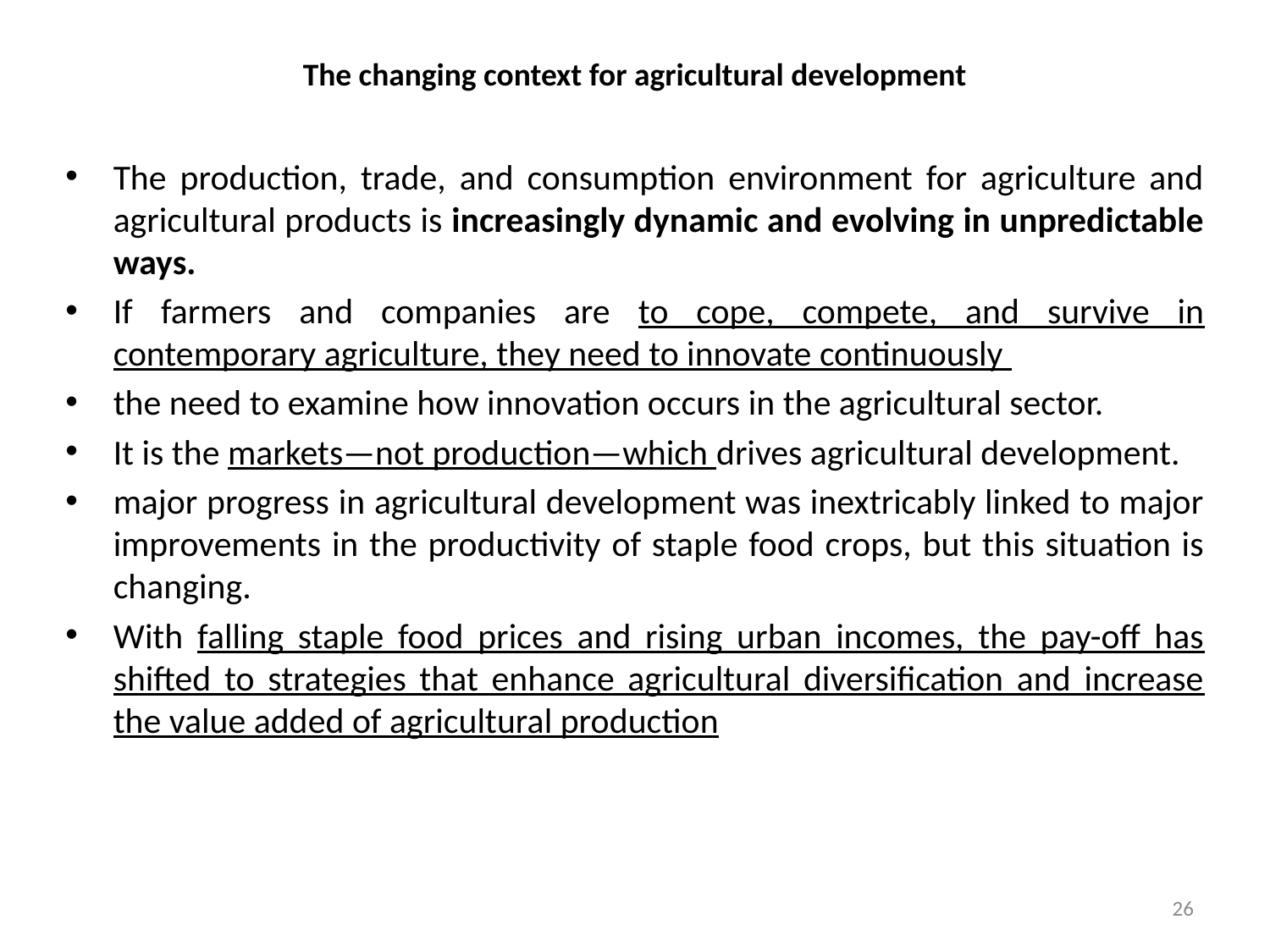

# The changing context for agricultural development
The production, trade, and consumption environment for agriculture and agricultural products is increasingly dynamic and evolving in unpredictable ways.
If farmers and companies are to cope, compete, and survive in contemporary agriculture, they need to innovate continuously
the need to examine how innovation occurs in the agricultural sector.
It is the markets—not production—which drives agricultural development.
major progress in agricultural development was inextricably linked to major improvements in the productivity of staple food crops, but this situation is changing.
With falling staple food prices and rising urban incomes, the pay-off has shifted to strategies that enhance agricultural diversification and increase the value added of agricultural production
26